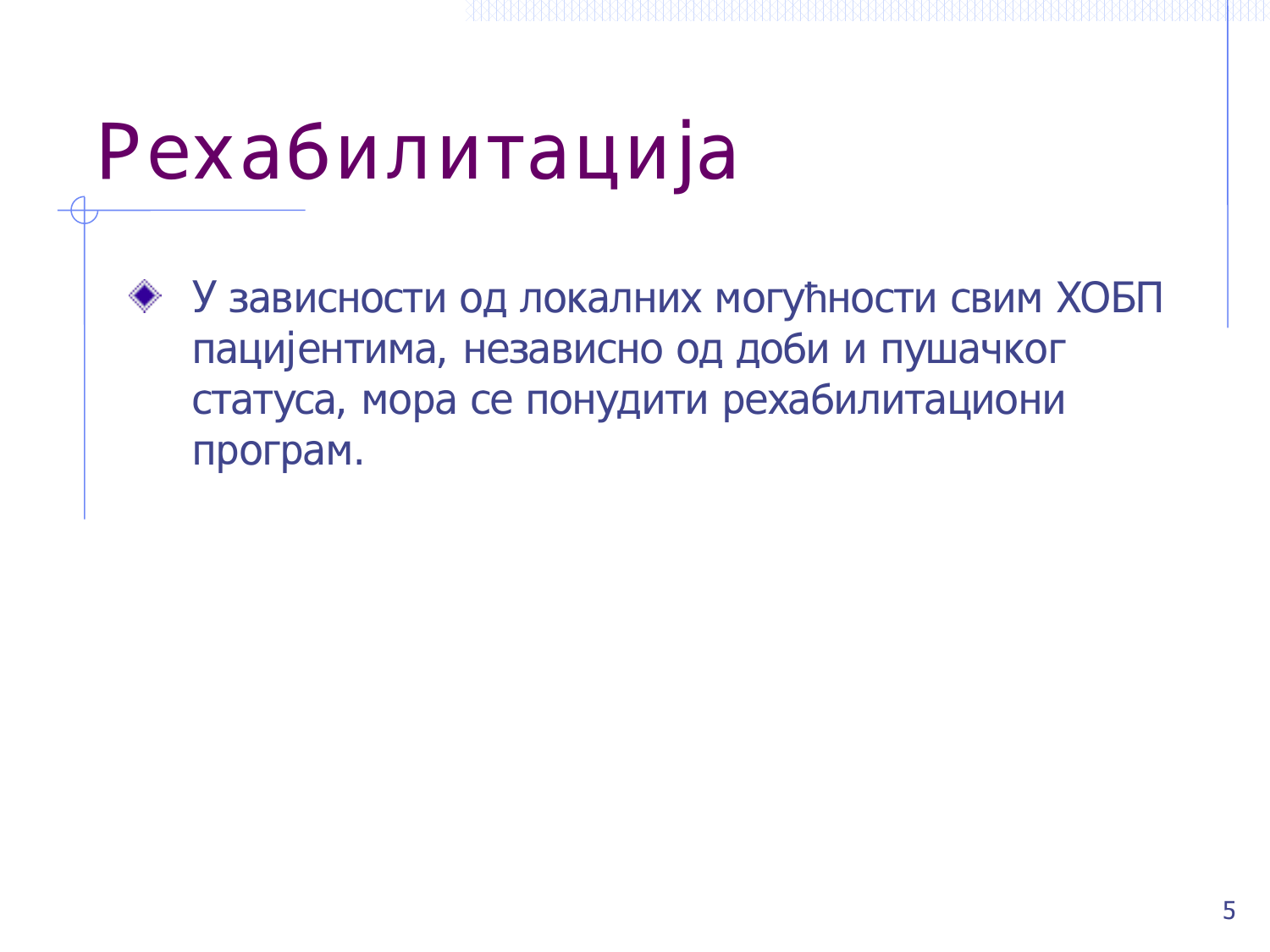

# Рехабилитација
У зависности од локалних могућности свим ХОБП пацијентима, независно од доби и пушачког статуса, мора се понудити рехабилитациони програм.
5